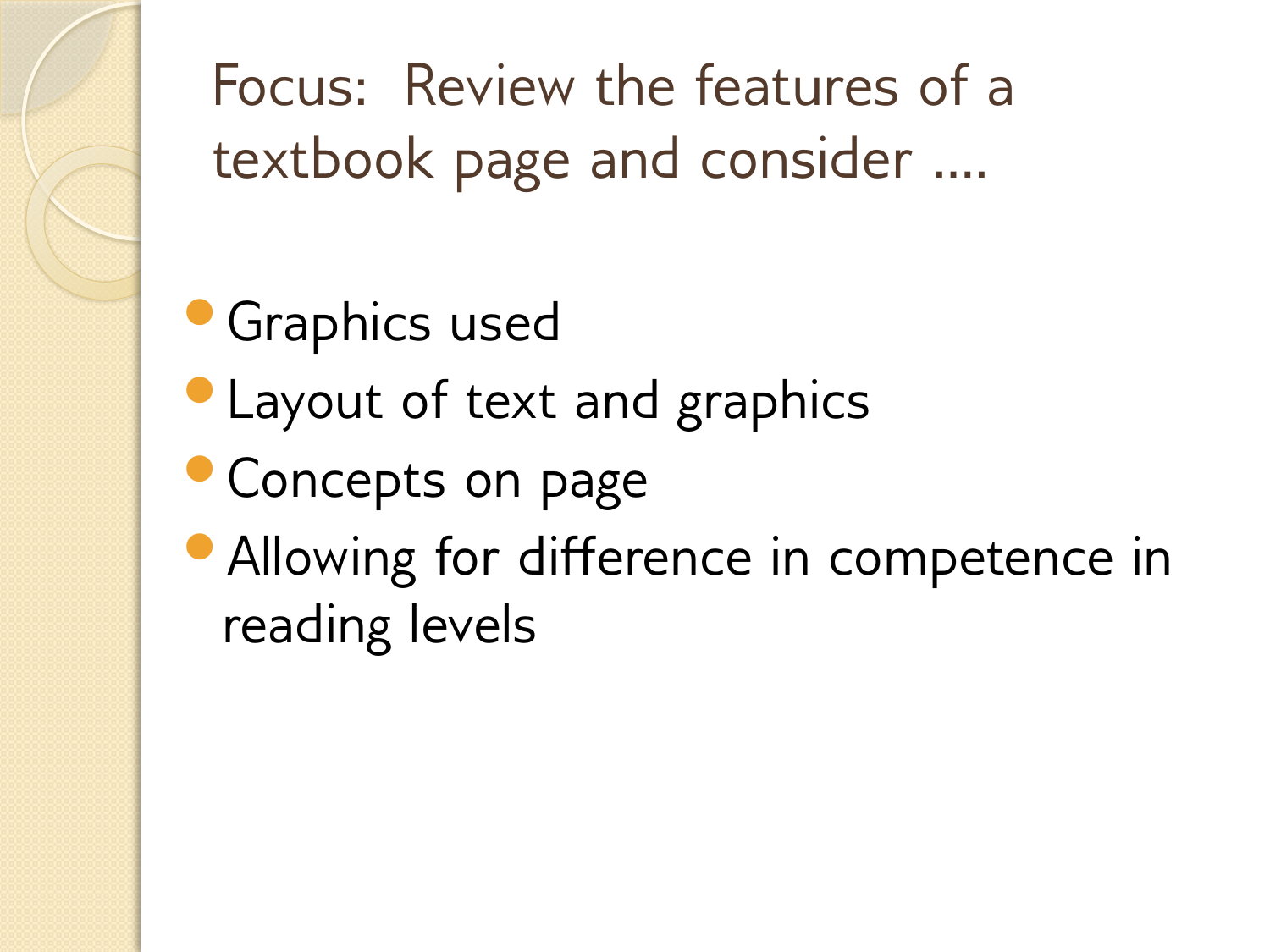

# Focus:  Review the features of a textbook page and consider ….
Graphics used
Layout of text and graphics
Concepts on page
Allowing for difference in competence in reading levels